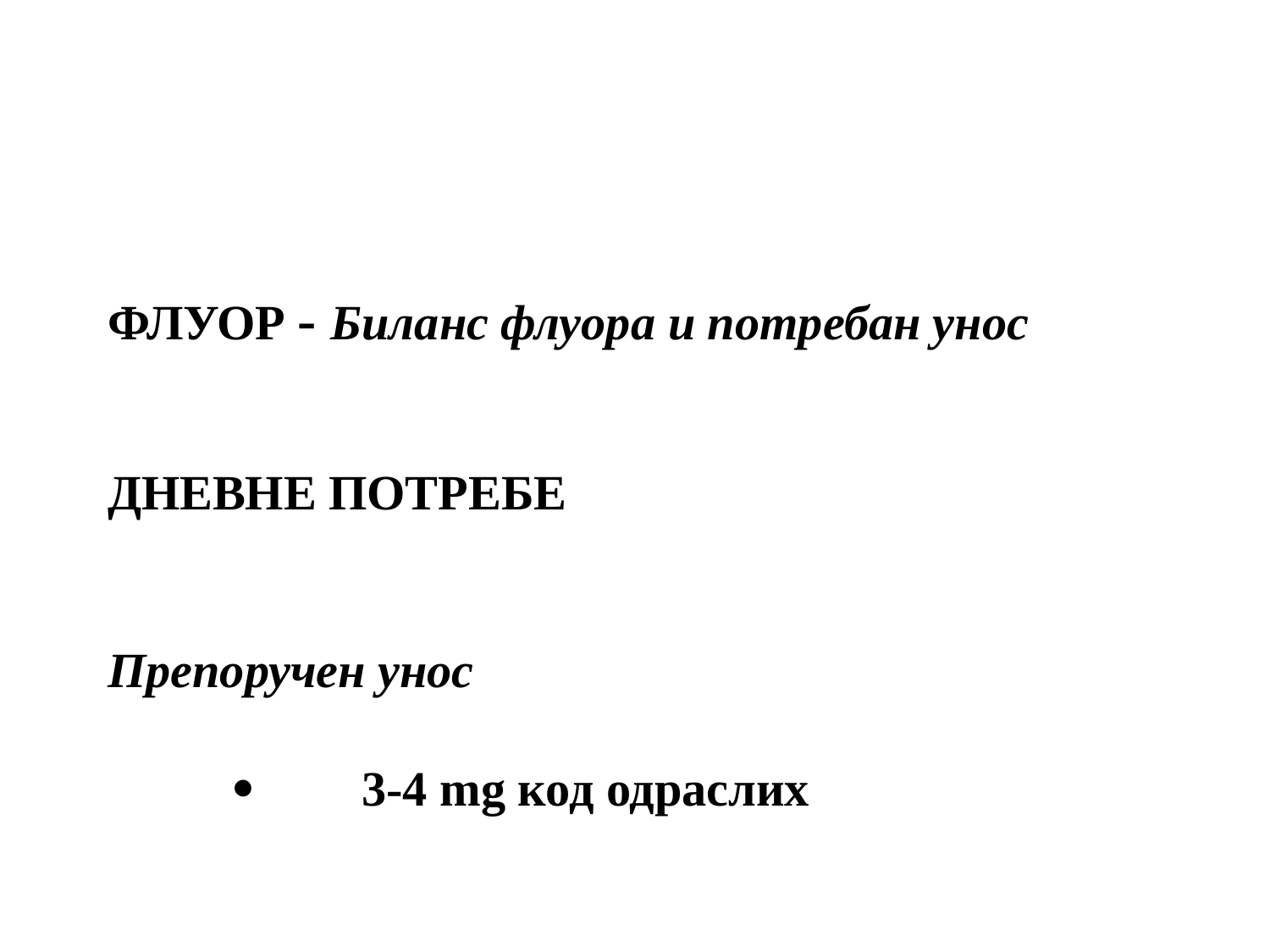

ФЛУОР - Биланс флуора и потребан унос

ДНЕВНЕ ПОТРЕБЕ

Препоручен унос

•	3-4 mg код одраслих